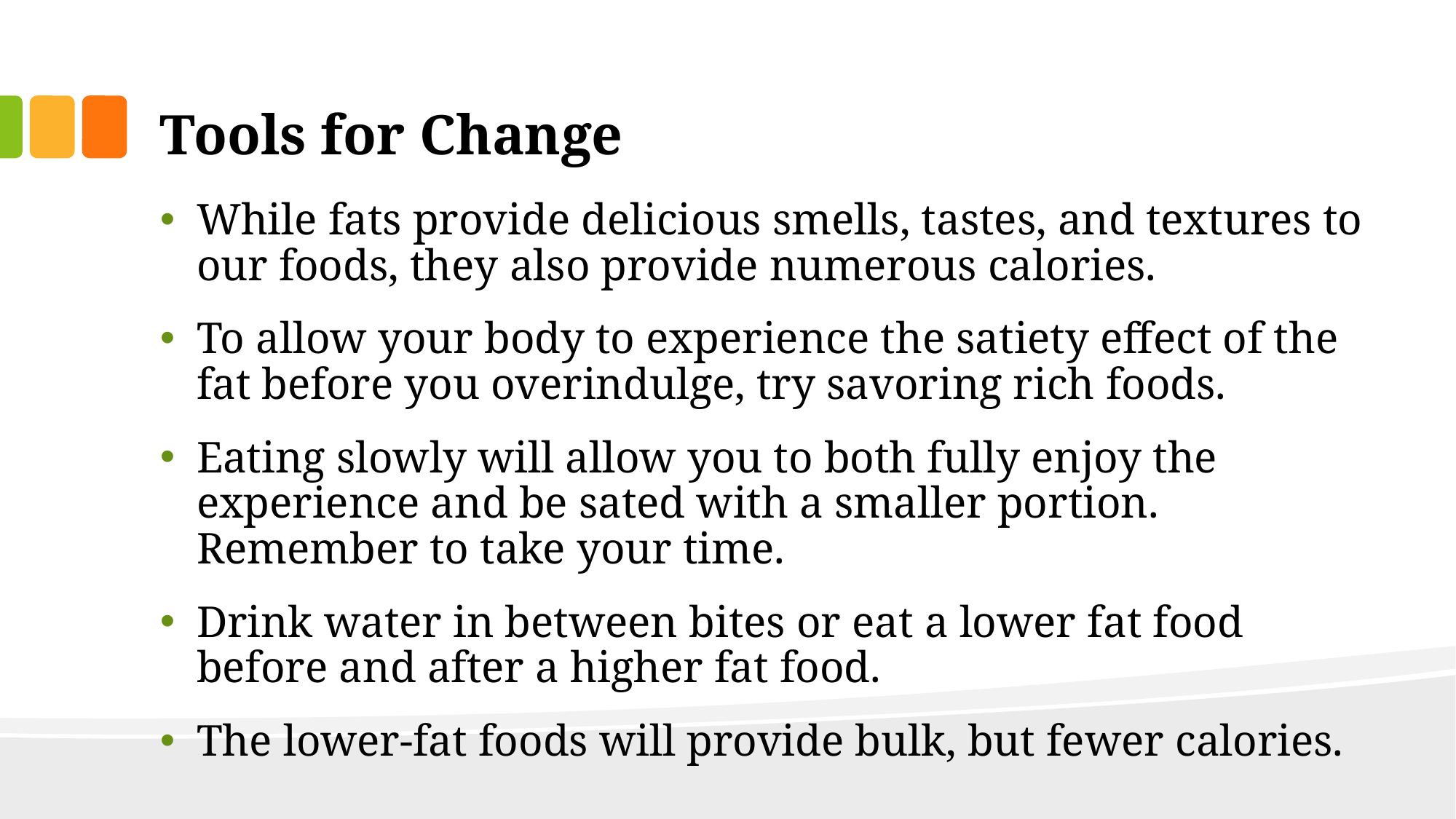

# Tools for Change
While fats provide delicious smells, tastes, and textures to our foods, they also provide numerous calories.
To allow your body to experience the satiety effect of the fat before you overindulge, try savoring rich foods.
Eating slowly will allow you to both fully enjoy the experience and be sated with a smaller portion. Remember to take your time.
Drink water in between bites or eat a lower fat food before and after a higher fat food.
The lower-fat foods will provide bulk, but fewer calories.